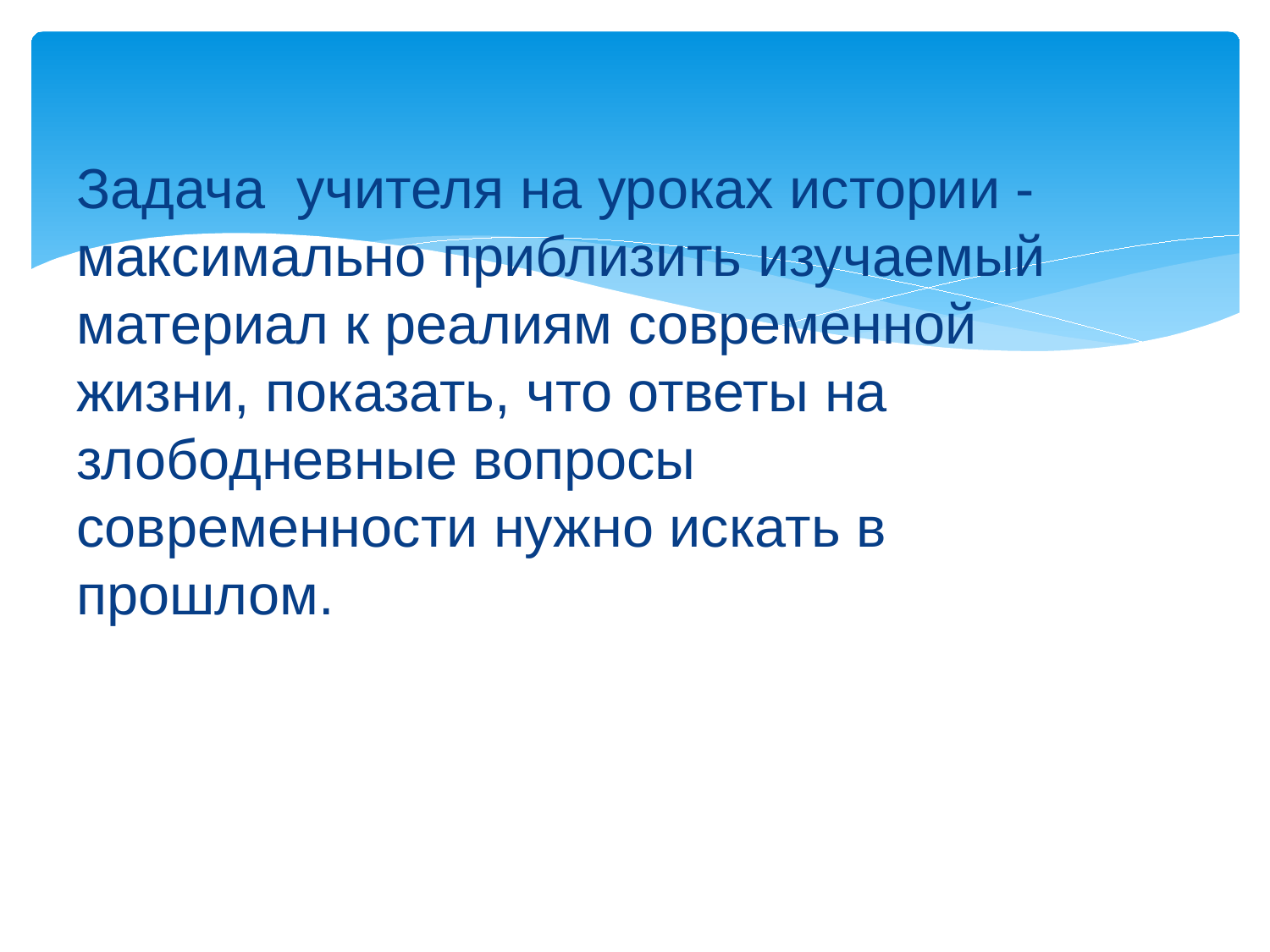

Задача  учителя на уроках истории - максимально приблизить изучаемый материал к реалиям современной жизни, показать, что ответы на злободневные вопросы современности нужно искать в прошлом.